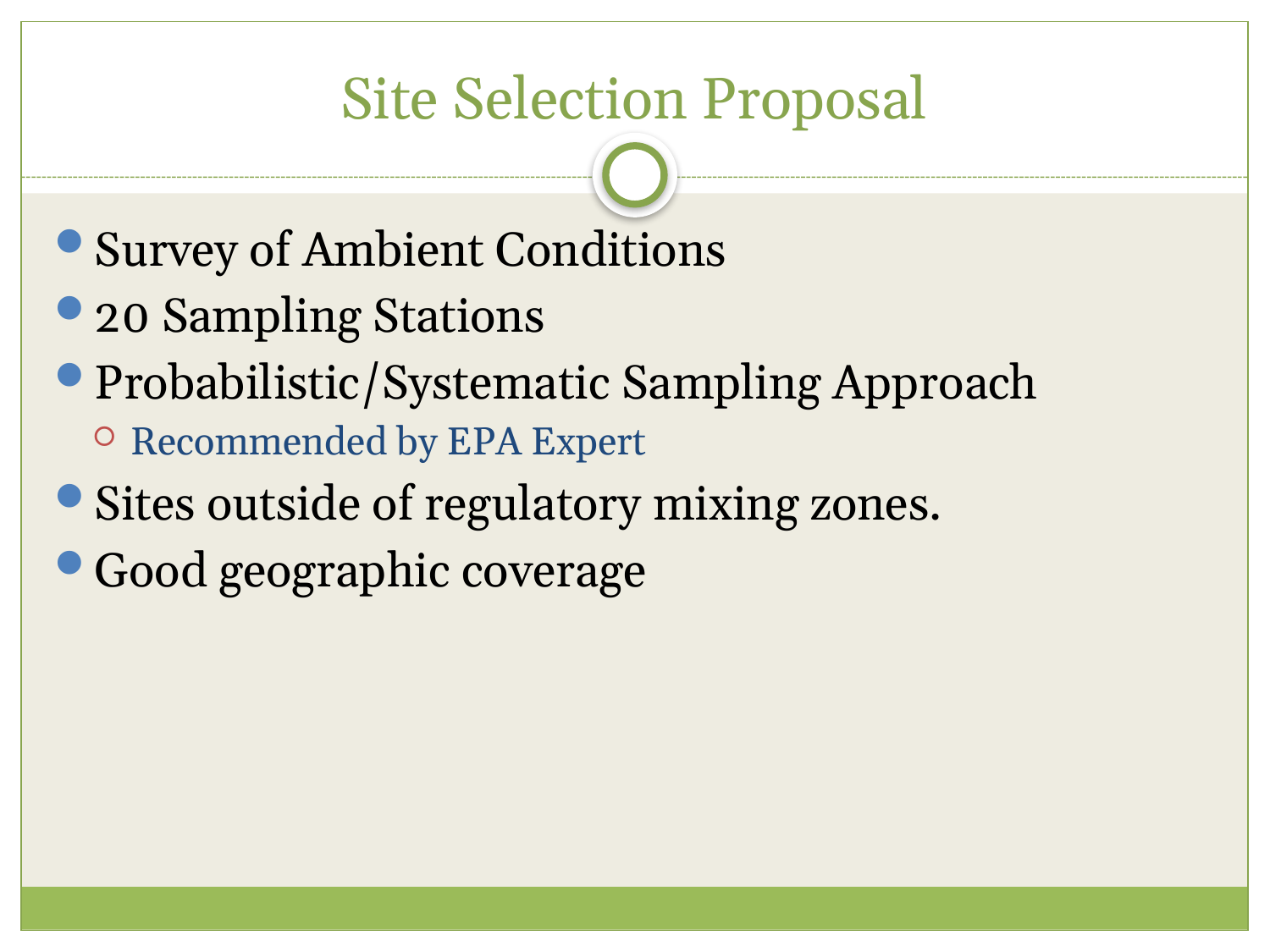

# Site Selection Proposal
Survey of Ambient Conditions
20 Sampling Stations
Probabilistic/Systematic Sampling Approach
Recommended by EPA Expert
Sites outside of regulatory mixing zones.
Good geographic coverage